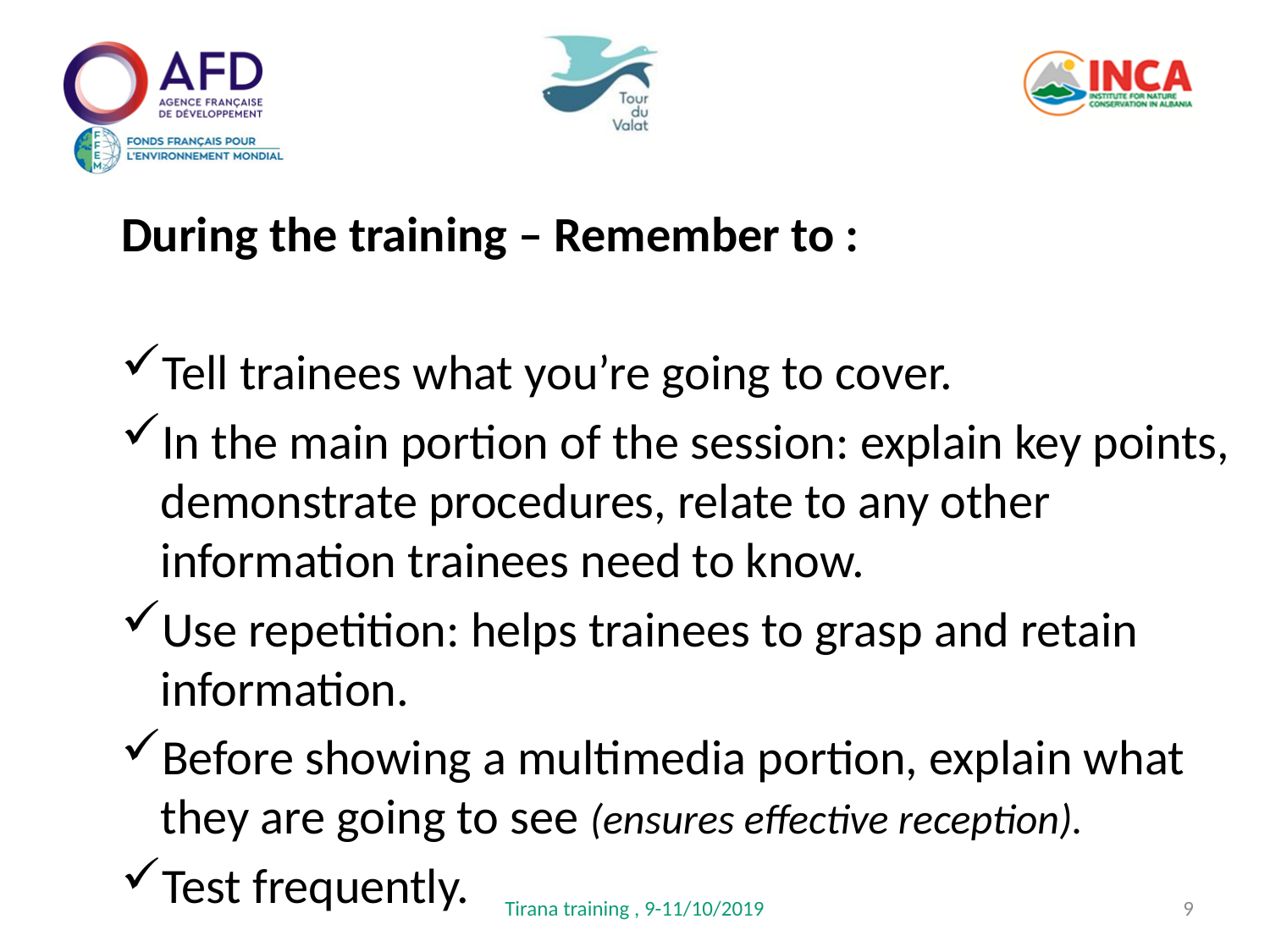

During the training – Remember to :

Tell trainees what you’re going to cover.
In the main portion of the session: explain key points, demonstrate procedures, relate to any other information trainees need to know.
Use repetition: helps trainees to grasp and retain information.
Before showing a multimedia portion, explain what they are going to see (ensures effective reception).
Test frequently.
Tirana training , 9-11/10/2019
9